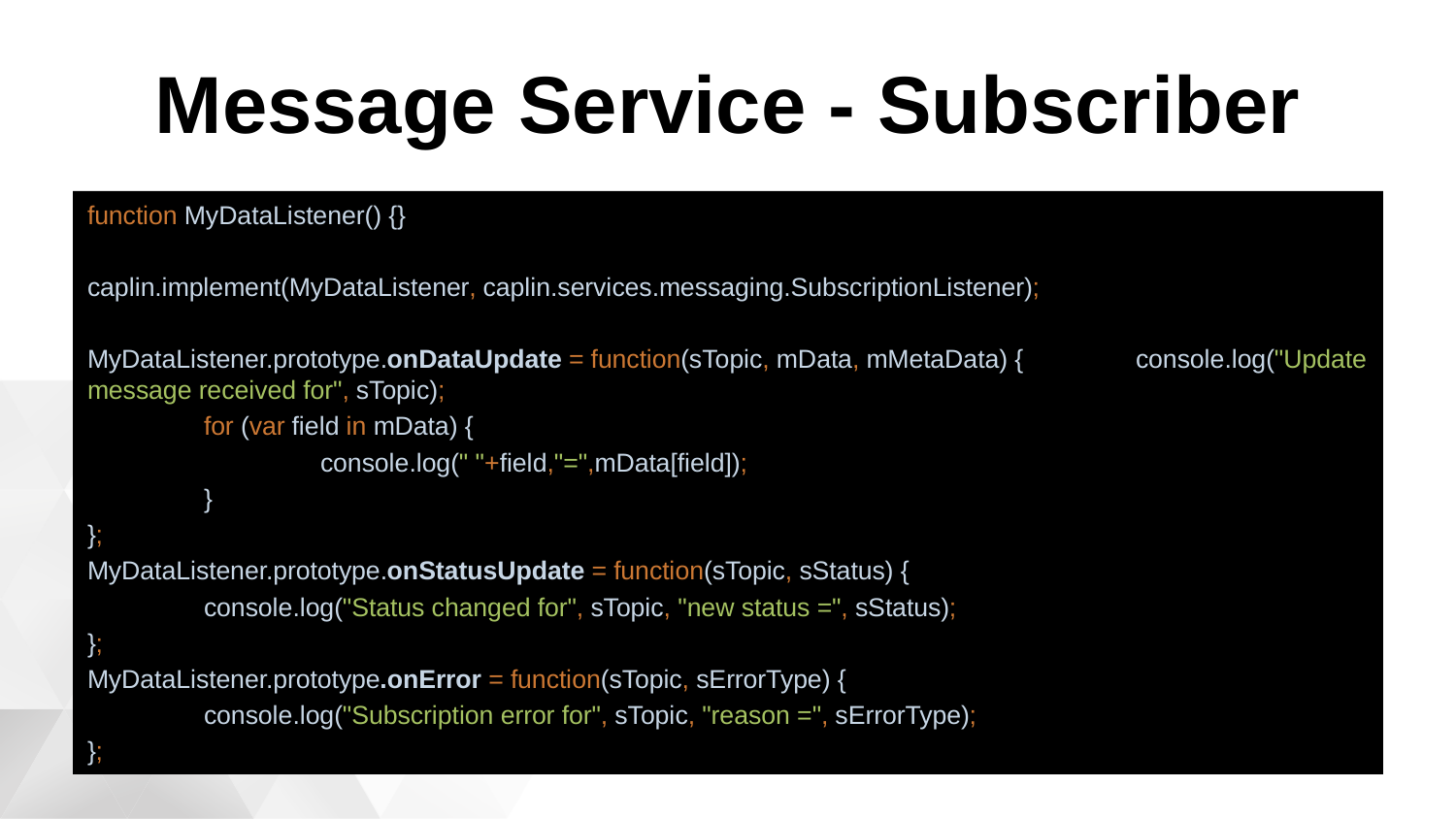

# Message Service - Subscriber
function MyDataListener() {}

caplin.implement(MyDataListener, caplin.services.messaging.SubscriptionListener);

MyDataListener.prototype.onDataUpdate = function(sTopic, mData, mMetaData) { 	console.log("Update message received for", sTopic);
	for (var field in mData) {
		console.log(" "+field,"=",mData[field]);
	}
};
MyDataListener.prototype.onStatusUpdate = function(sTopic, sStatus) {
	console.log("Status changed for", sTopic, "new status =", sStatus);
};
MyDataListener.prototype.onError = function(sTopic, sErrorType) {
	console.log("Subscription error for", sTopic, "reason =", sErrorType);
};